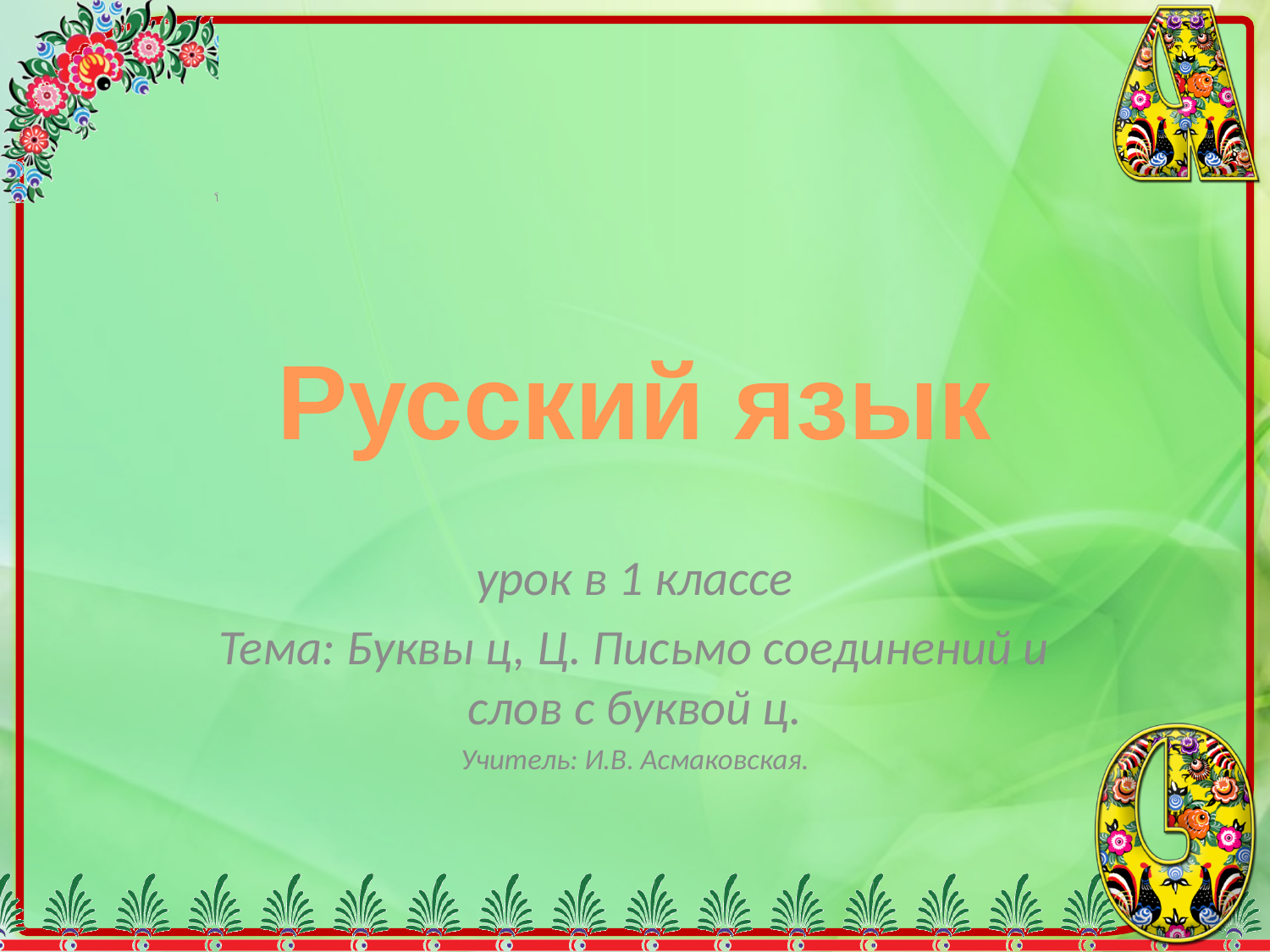

# Русский язык
урок в 1 классе
Тема: Буквы ц, Ц. Письмо соединений и слов с буквой ц.
Учитель: И.В. Асмаковская.